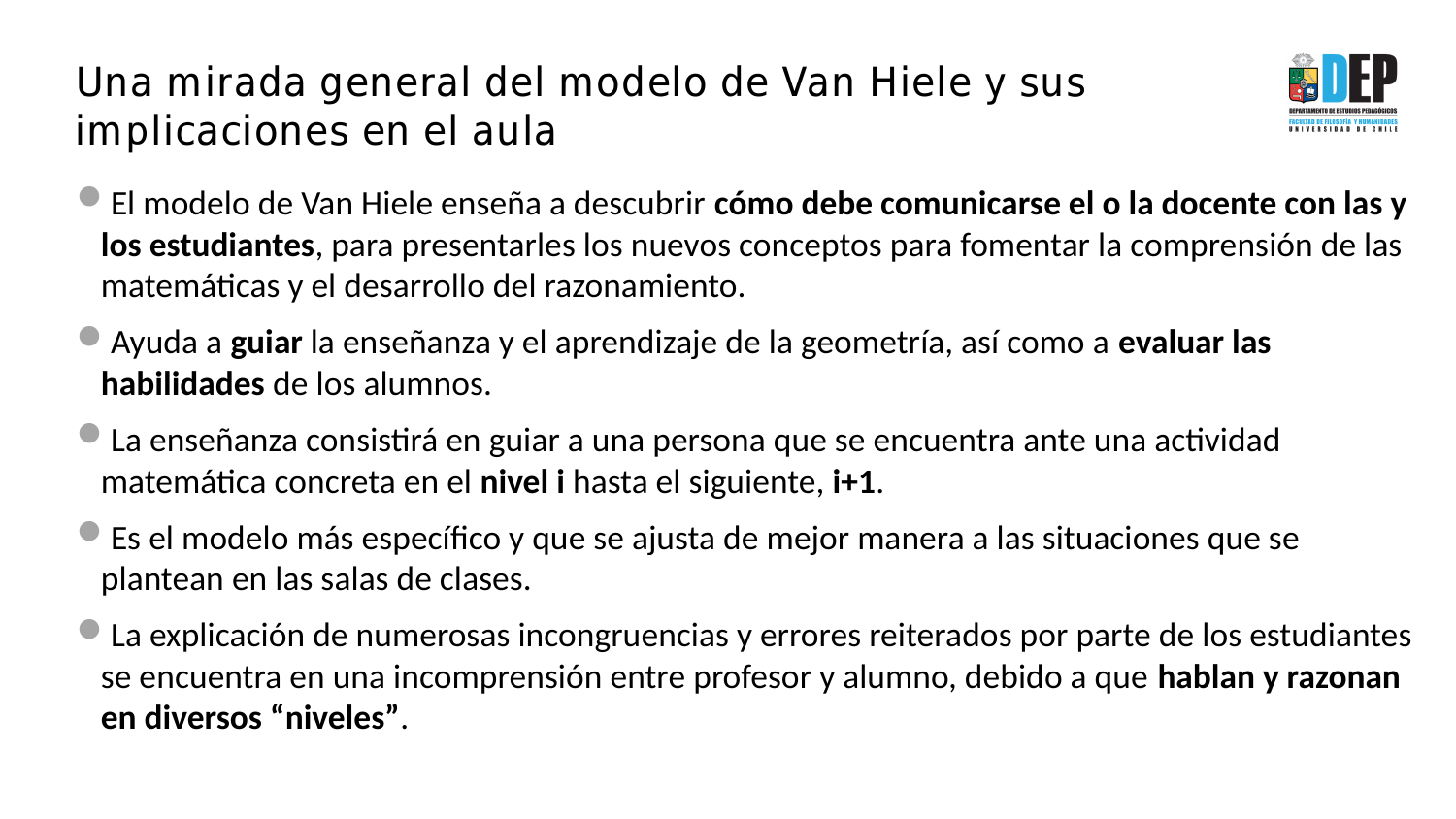

Una mirada general del modelo de Van Hiele y sus implicaciones en el aula

El modelo de Van Hiele enseña a descubrir cómo debe comunicarse el o la docente con las y los estudiantes, para presentarles los nuevos conceptos para fomentar la comprensión de las matemáticas y el desarrollo del razonamiento.
Ayuda a guiar la enseñanza y el aprendizaje de la geometría, así como a evaluar las habilidades de los alumnos.
La enseñanza consistirá en guiar a una persona que se encuentra ante una actividad matemática concreta en el nivel i hasta el siguiente, i+1.
Es el modelo más específico y que se ajusta de mejor manera a las situaciones que se plantean en las salas de clases.
La explicación de numerosas incongruencias y errores reiterados por parte de los estudiantes se encuentra en una incomprensión entre profesor y alumno, debido a que hablan y razonan en diversos “niveles”.